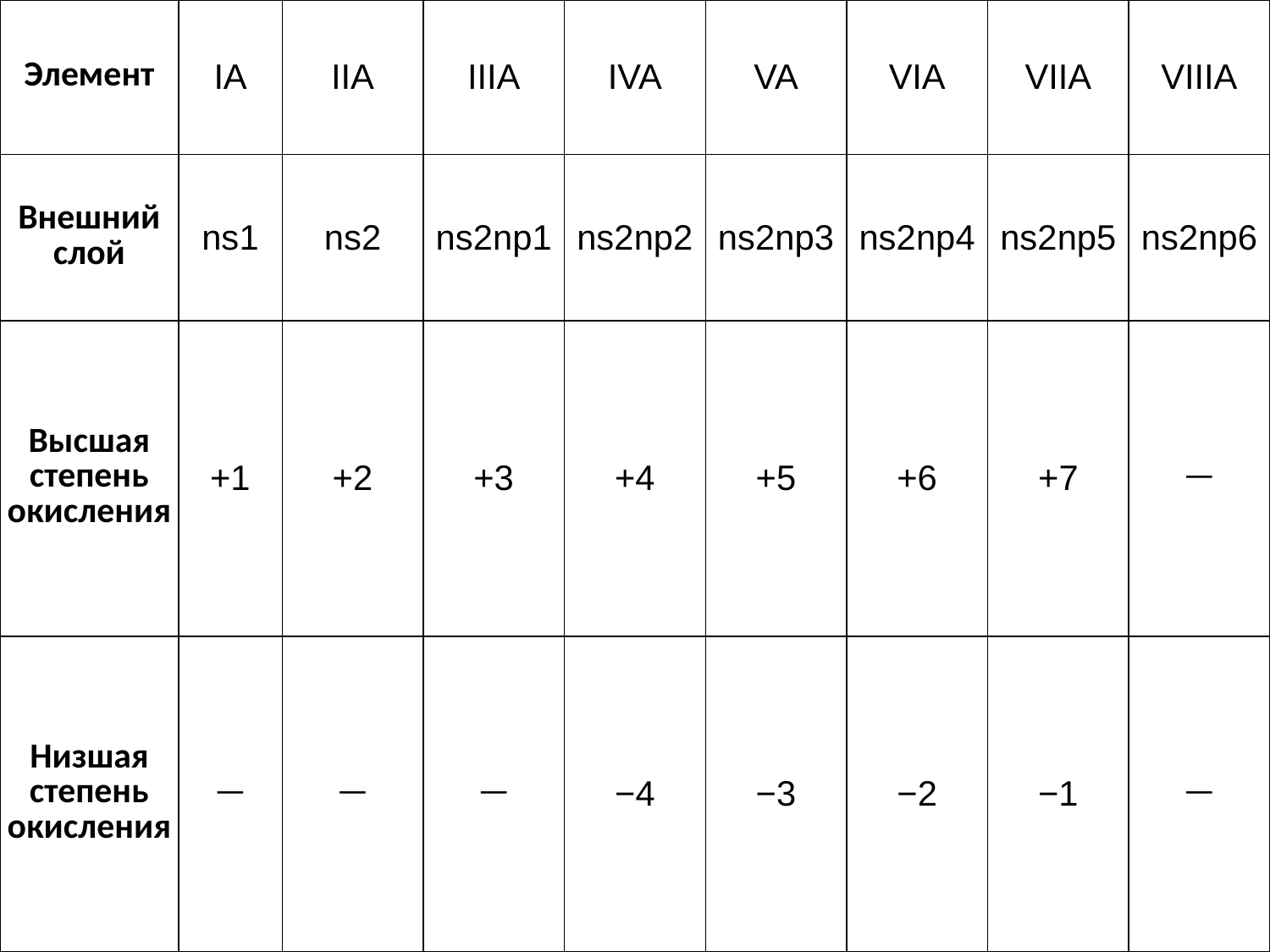

| Элемент | IA | IIA | IIIA | IVA | VA | VIA | VIIA | VIIIA |
| --- | --- | --- | --- | --- | --- | --- | --- | --- |
| Внешний слой | ns1 | ns2 | ns2np1 | ns2np2 | ns2np3 | ns2np4 | ns2np5 | ns2np6 |
| Высшая степень окисления | +1 | +2 | +3 | +4 | +5 | +6 | +7 | — |
| Низшая степень окисления | — | — | — | −4 | −3 | −2 | −1 | — |